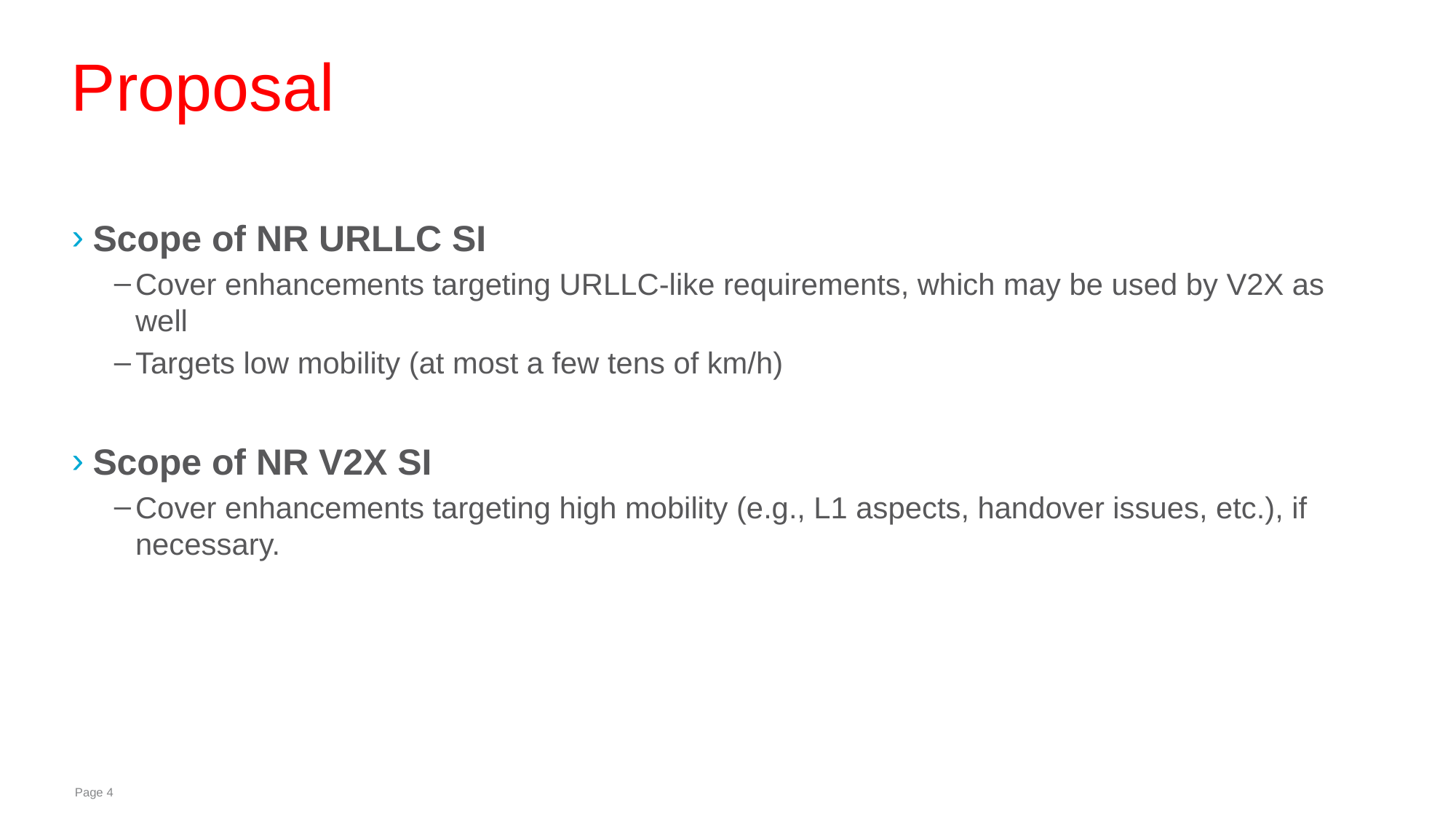

# Proposal
Scope of NR URLLC SI
Cover enhancements targeting URLLC-like requirements, which may be used by V2X as well
Targets low mobility (at most a few tens of km/h)

Scope of NR V2X SI
Cover enhancements targeting high mobility (e.g., L1 aspects, handover issues, etc.), if necessary.